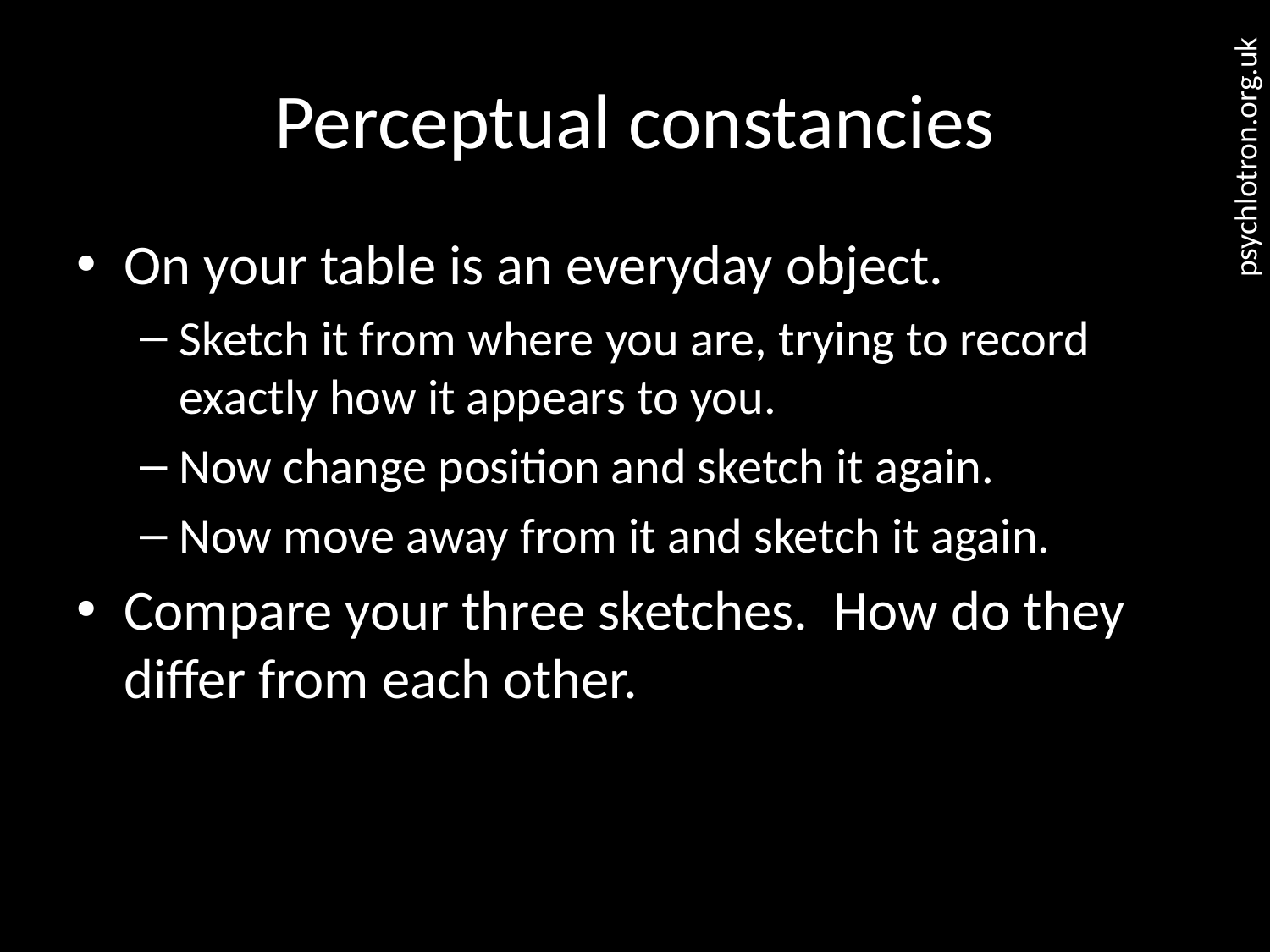

# Perceptual constancies
On your table is an everyday object.
Sketch it from where you are, trying to record exactly how it appears to you.
Now change position and sketch it again.
Now move away from it and sketch it again.
Compare your three sketches.  How do they differ from each other.